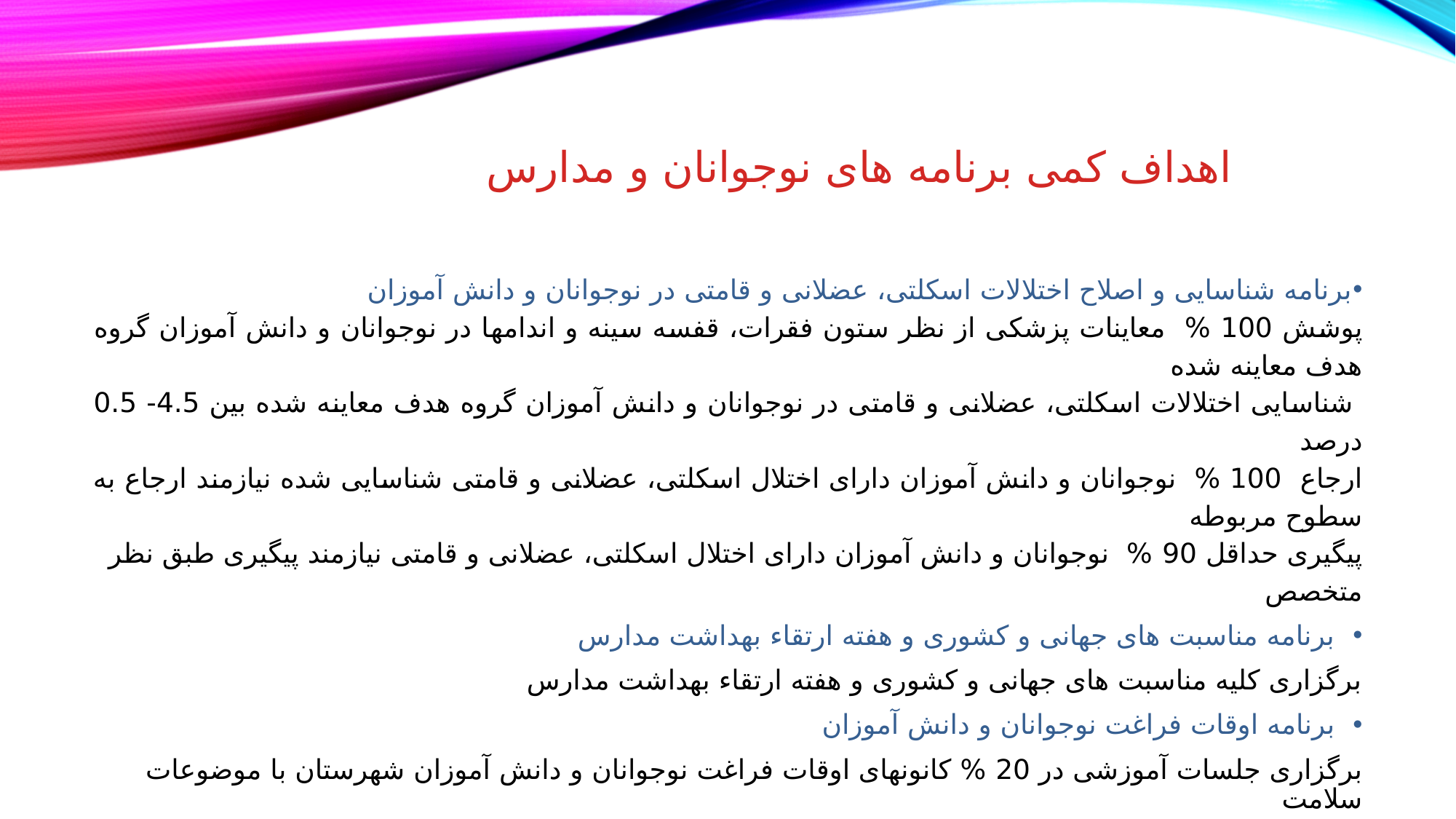

# اهداف کمی برنامه های نوجوانان و مدارس
برنامه شناسایی و اصلاح اختلالات اسکلتی، عضلانی و قامتی در نوجوانان و دانش آموزان
پوشش 100 %  معاینات پزشکی از نظر ستون فقرات، قفسه سینه و اندامها در نوجوانان و دانش آموزان گروه هدف معاینه شده
 شناسایی اختلالات اسکلتی، عضلانی و قامتی در نوجوانان و دانش آموزان گروه هدف معاینه شده بین 4.5- 0.5 درصد
ارجاع  100 %  نوجوانان و دانش آموزان دارای اختلال اسکلتی، عضلانی و قامتی شناسایی شده نیازمند ارجاع به سطوح مربوطه
پیگیری حداقل 90 %  نوجوانان و دانش آموزان دارای اختلال اسکلتی، عضلانی و قامتی نیازمند پیگیری طبق نظر متخصص
برنامه مناسبت های جهانی و کشوری و هفته ارتقاء بهداشت مدارس
برگزاری کلیه مناسبت های جهانی و کشوری و هفته ارتقاء بهداشت مدارس
برنامه اوقات فراغت نوجوانان و دانش آموزان
برگزاری جلسات آموزشی در 20 % کانونهای اوقات فراغت نوجوانان و دانش آموزان شهرستان با موضوعات سلامت
برنامه کمیته شورای منطقه ای بهداشت مدارس در مراکز خدمات جامع سلامت
2 جلسه شورای منطقه ای بهداشت مدارس در مراکز خدمات جامع سلامت